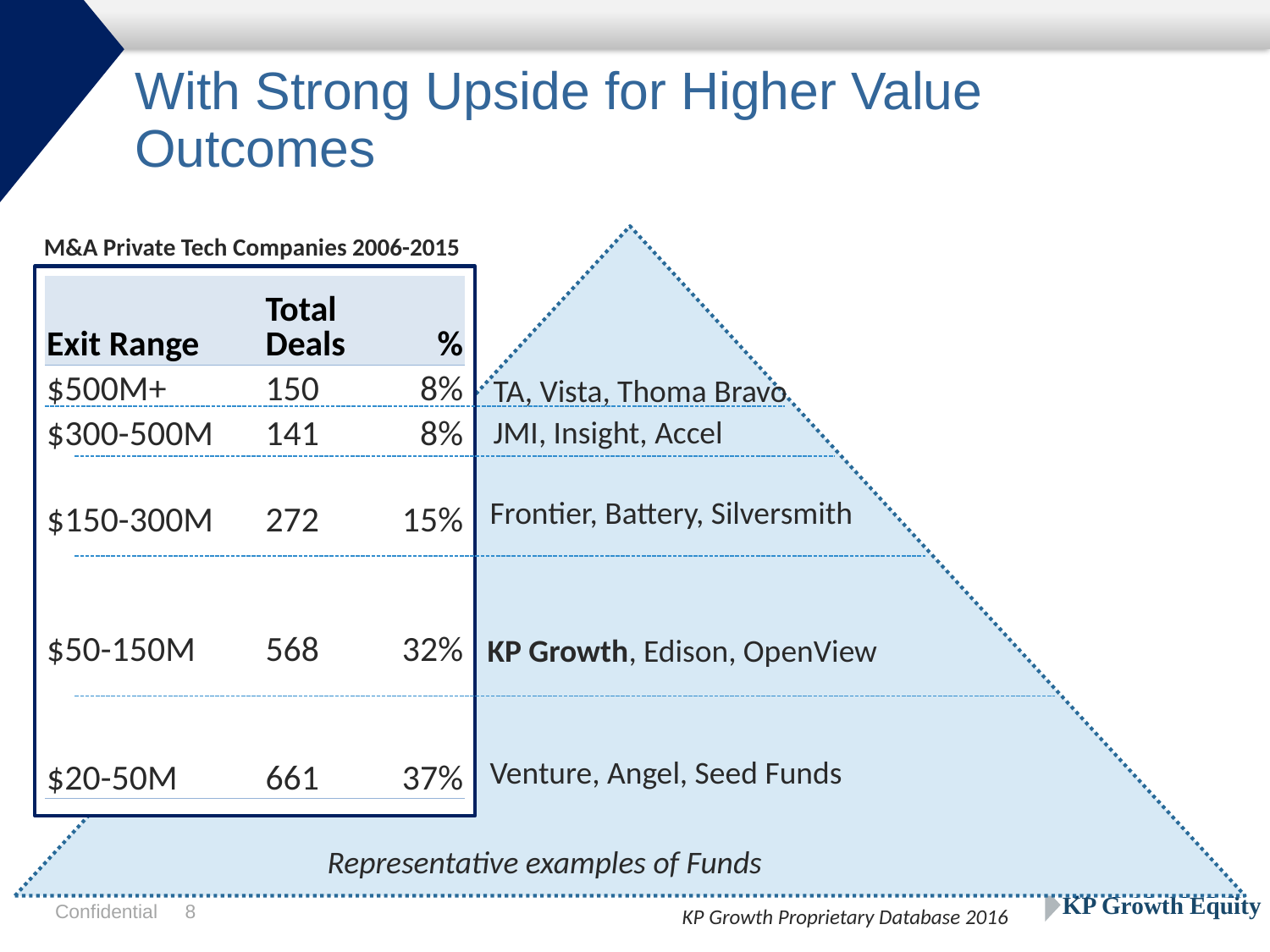

# With Strong Upside for Higher Value Outcomes
M&A Private Tech Companies 2006-2015

| Exit Range | Total Deals | % |
| --- | --- | --- |
| $500M+ | 150 | 8% |
| $300-500M | 141 | 8% |
| $150-300M | 272 | 15% |
| $50-150M | 568 | 32% |
| $20-50M | 661 | 37% |
TA, Vista, Thoma Bravo
JMI, Insight, Accel
Frontier, Battery, Silversmith
KP Growth, Edison, OpenView
Venture, Angel, Seed Funds
Representative examples of Funds
KP Growth Equity
KP Growth Proprietary Database 2016
Confidential
8